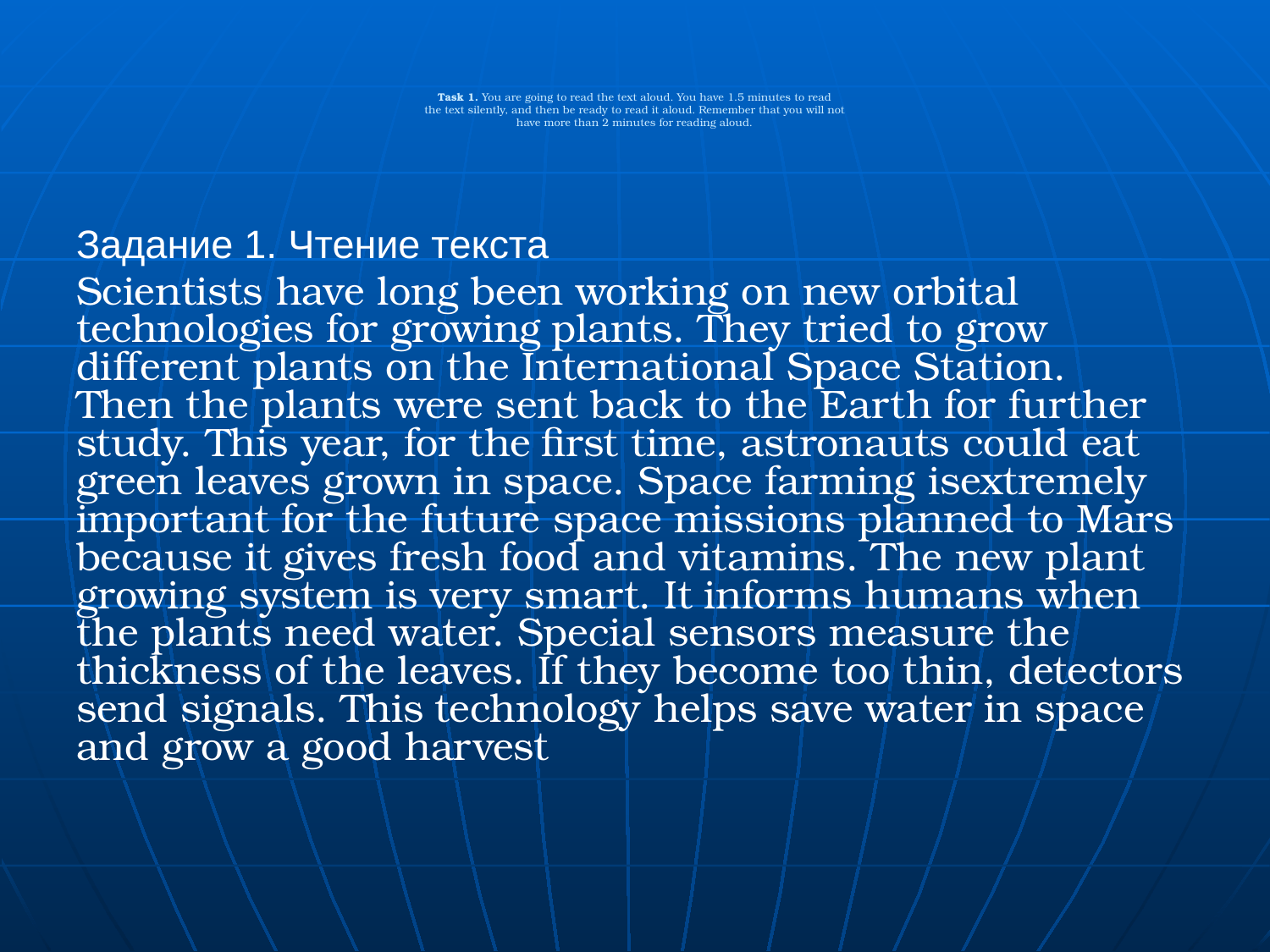

Задание 1. Чтение текста
Scientists have long been working on new orbital technologies for growing plants. They tried to grow different plants on the International Space Station.
Then the plants were sent back to the Earth for further study. This year, for the first time, astronauts could eat green leaves grown in space. Space farming isextremely important for the future space missions planned to Mars because it gives fresh food and vitamins. The new plant growing system is very smart. It informs humans when the plants need water. Special sensors measure the thickness of the leaves. If they become too thin, detectors send signals. This technology helps save water in space and grow a good harvest

Task 1. You are going to read the text aloud. You have 1.5 minutes to read
the text silently, and then be ready to read it aloud. Remember that you will not
have more than 2 minutes for reading aloud.